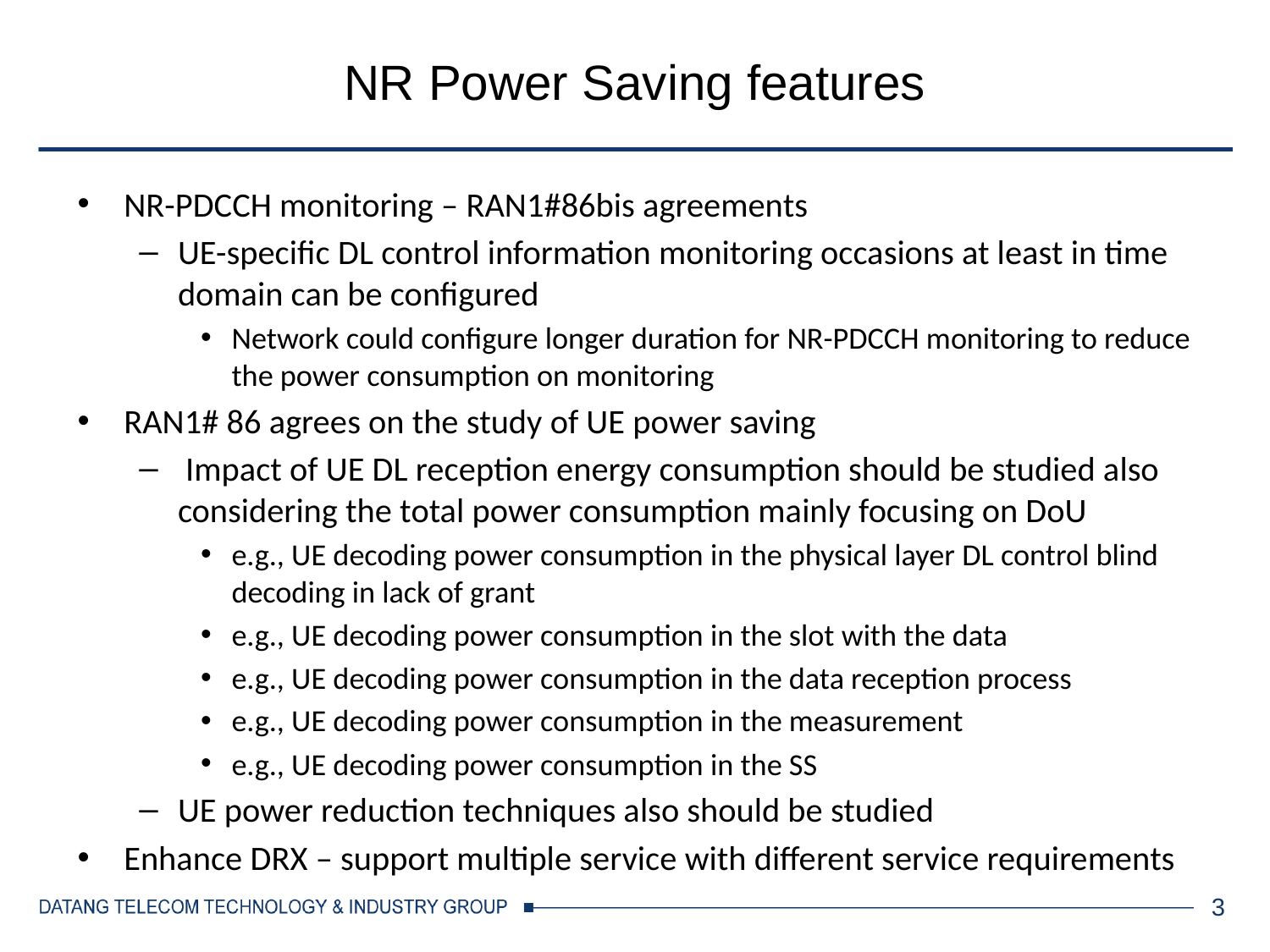

# NR Power Saving features
NR-PDCCH monitoring – RAN1#86bis agreements
UE-specific DL control information monitoring occasions at least in time domain can be configured
Network could configure longer duration for NR-PDCCH monitoring to reduce the power consumption on monitoring
RAN1# 86 agrees on the study of UE power saving
 Impact of UE DL reception energy consumption should be studied also considering the total power consumption mainly focusing on DoU
e.g., UE decoding power consumption in the physical layer DL control blind decoding in lack of grant
e.g., UE decoding power consumption in the slot with the data
e.g., UE decoding power consumption in the data reception process
e.g., UE decoding power consumption in the measurement
e.g., UE decoding power consumption in the SS
UE power reduction techniques also should be studied
Enhance DRX – support multiple service with different service requirements

3